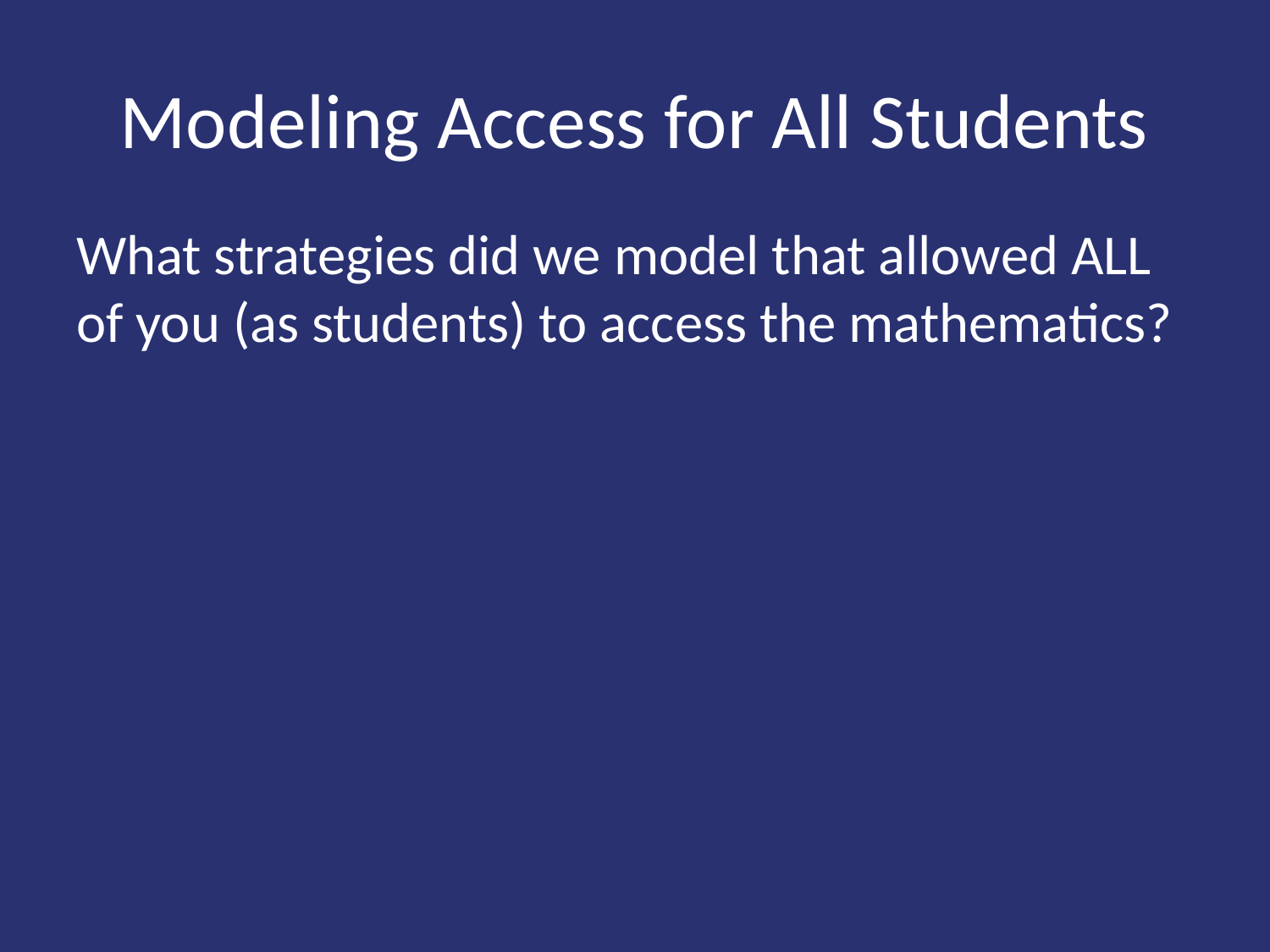

# Modeling Access for All Students
What strategies did we model that allowed ALL of you (as students) to access the mathematics?